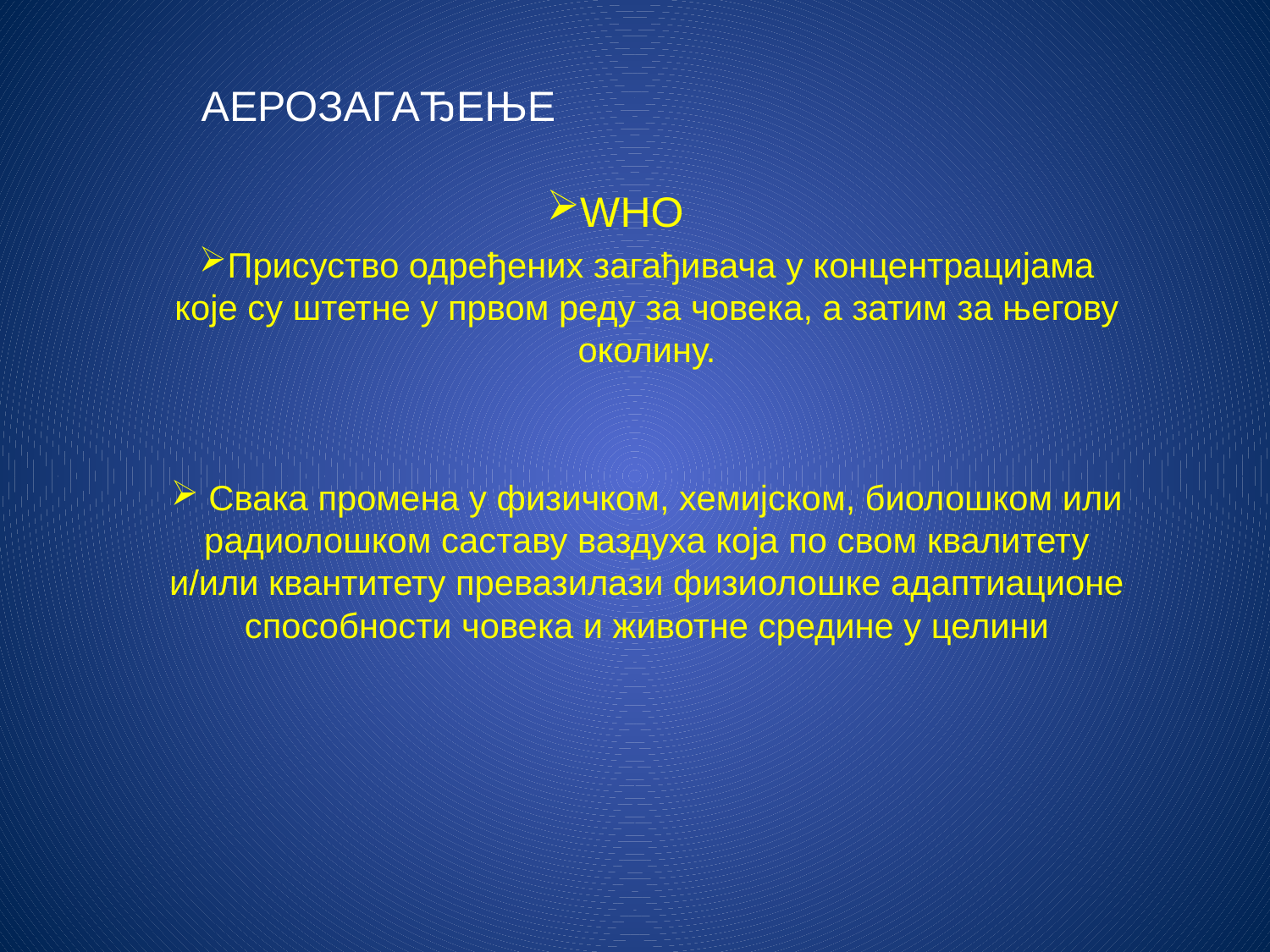

# Аерозагађење
WHО
Присуство одређених загађивача у концентрацијама које су штетне у првом реду за човека, а затим за његову околину.

 Свака промена у физичком, хемијском, биолошком или радиолошком саставу ваздуха која по свом квалитету и/или квантитету превазилази физиолошке адаптиационе способности човека и животне средине у целини